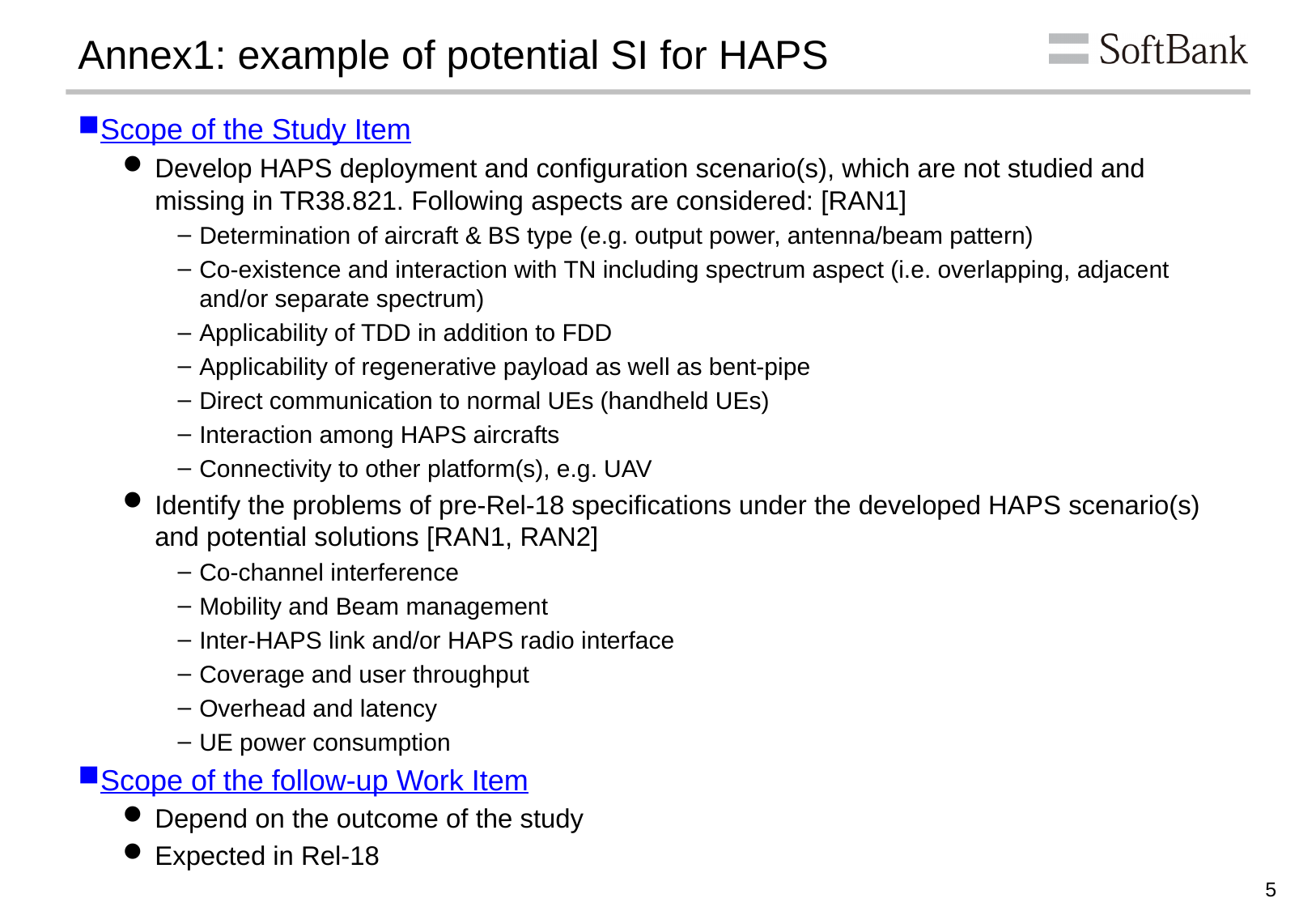

# Annex1: example of potential SI for HAPS
Scope of the Study Item
Develop HAPS deployment and configuration scenario(s), which are not studied and missing in TR38.821. Following aspects are considered: [RAN1]
Determination of aircraft & BS type (e.g. output power, antenna/beam pattern)
Co-existence and interaction with TN including spectrum aspect (i.e. overlapping, adjacent and/or separate spectrum)
Applicability of TDD in addition to FDD
Applicability of regenerative payload as well as bent-pipe
Direct communication to normal UEs (handheld UEs)
Interaction among HAPS aircrafts
Connectivity to other platform(s), e.g. UAV
Identify the problems of pre-Rel-18 specifications under the developed HAPS scenario(s) and potential solutions [RAN1, RAN2]
Co-channel interference
Mobility and Beam management
Inter-HAPS link and/or HAPS radio interface
Coverage and user throughput
Overhead and latency
UE power consumption
Scope of the follow-up Work Item
Depend on the outcome of the study
Expected in Rel-18